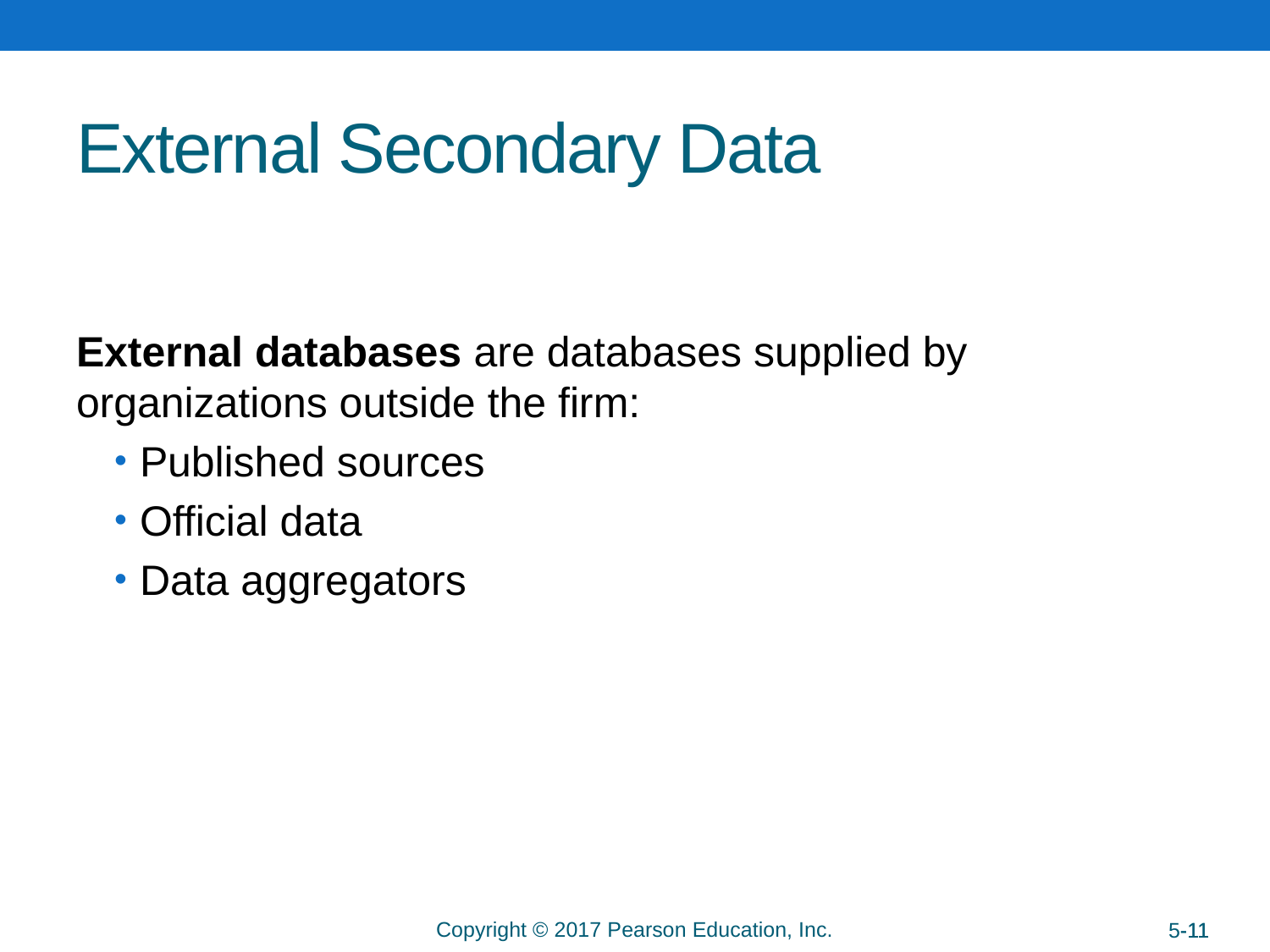

# External Secondary Data
External databases are databases supplied by organizations outside the firm:
Published sources
Official data
Data aggregators